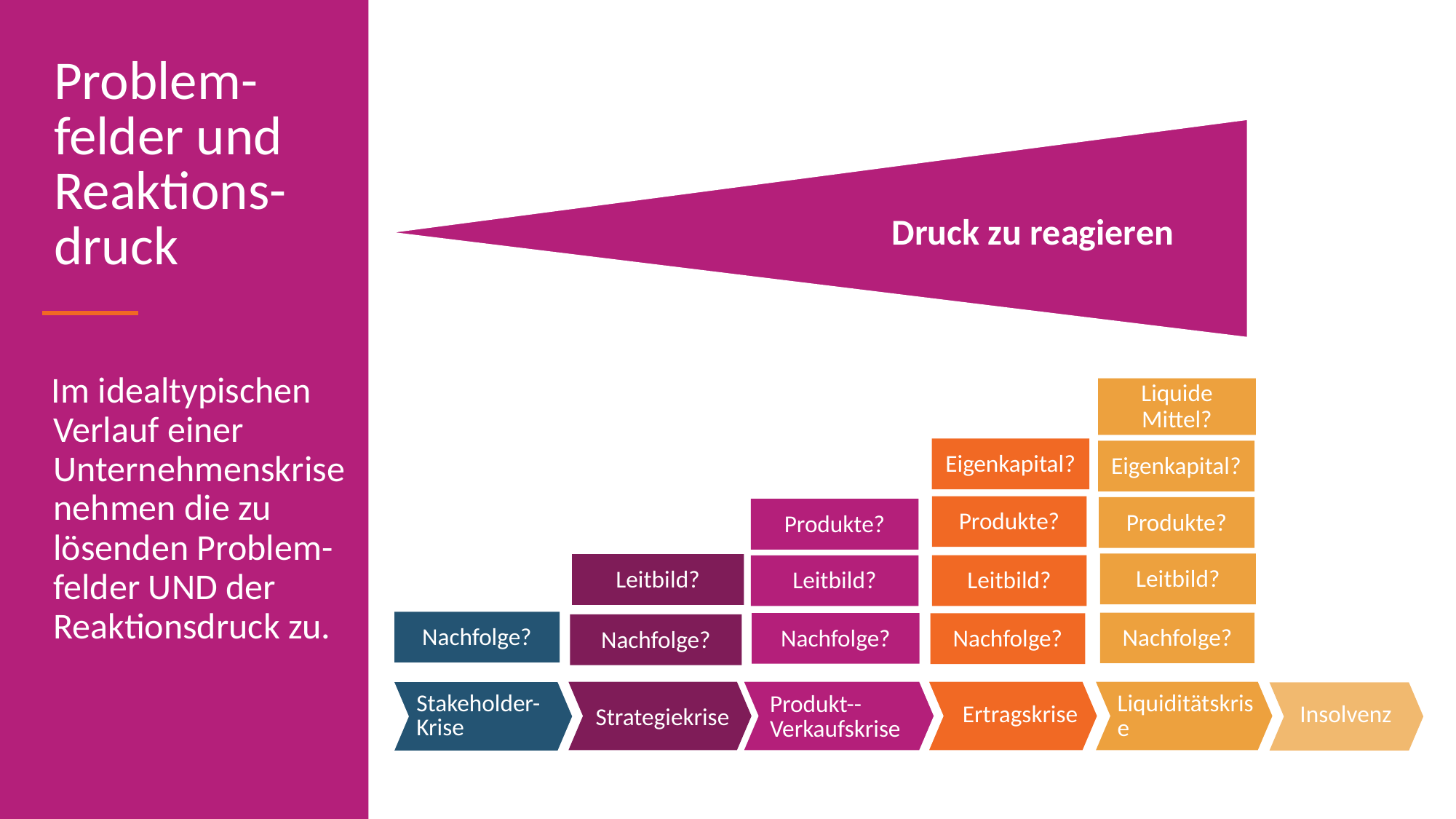

Druck zu reagieren
Problem-felder und Reaktions- druck

Im idealtypischen Verlauf einer Unternehmenskrise nehmen die zu lösenden Problem-felder UND der Reaktionsdruck zu.
Liquide Mittel?
Eigenkapital?
Eigenkapital?
Produkte?
Produkte?
Produkte?
Leitbild?
Leitbild?
Leitbild?
Leitbild?
Nachfolge?
Nachfolge?
Nachfolge?
Nachfolge?
Nachfolge?

Produkt--Verkaufskrise

Stakeholder-Krise
Insolvenz
Ertragskrise
Liquiditätskrise
Strategiekrise